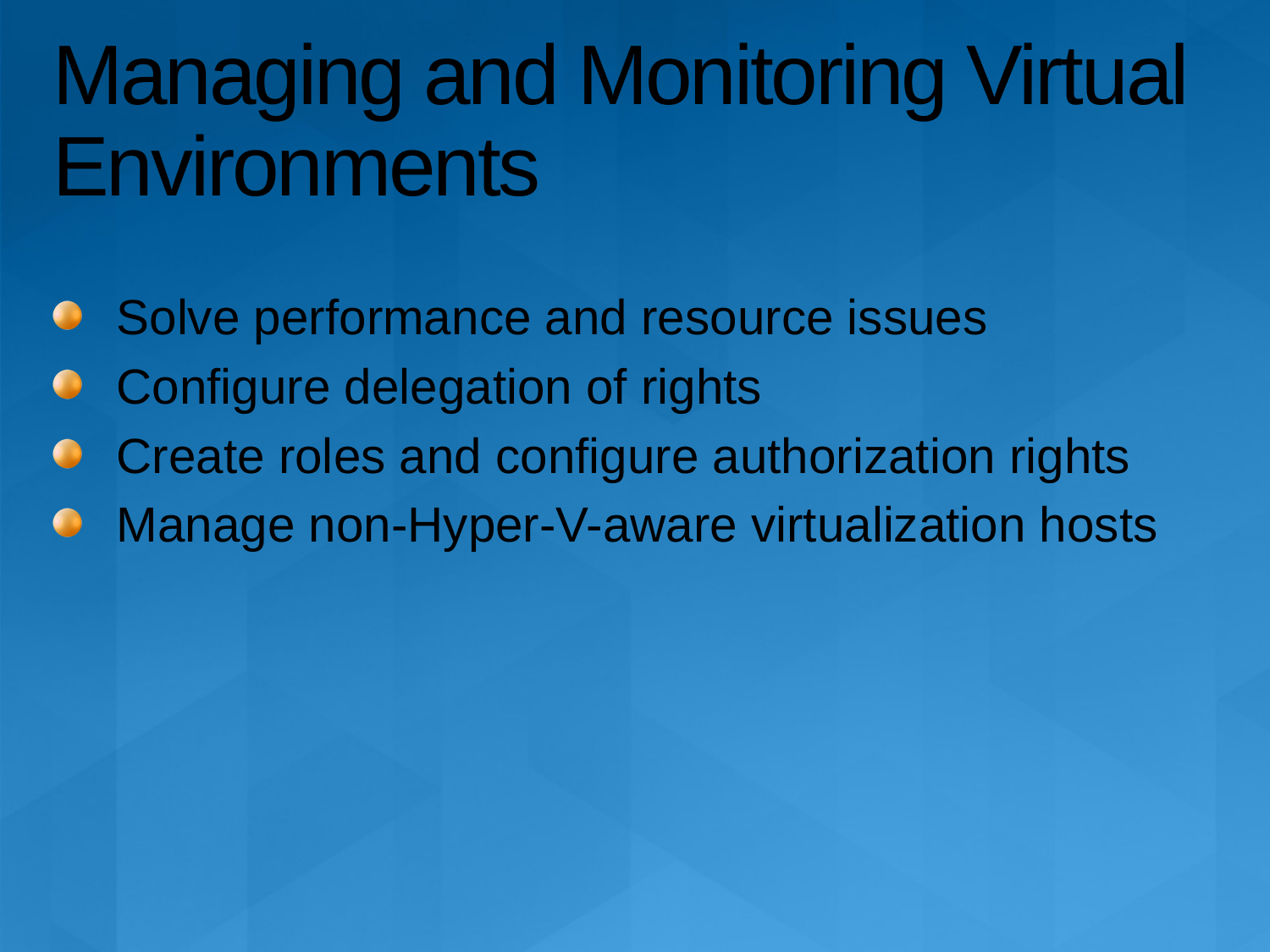

# Managing and Monitoring Virtual Environments
Solve performance and resource issues
Configure delegation of rights
Create roles and configure authorization rights
Manage non-Hyper-V-aware virtualization hosts